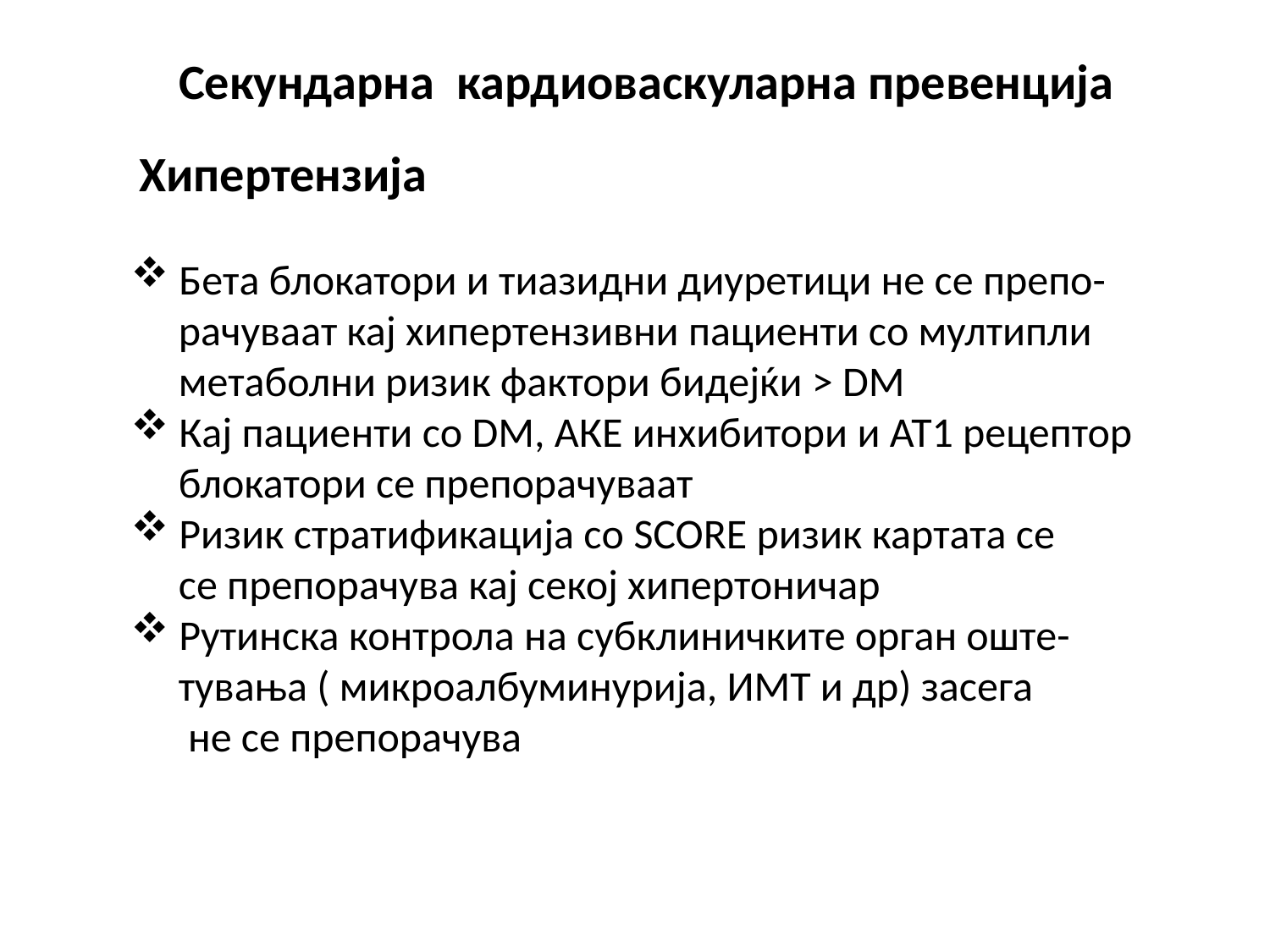

# Секундарна  кардиоваскуларна превенција
Хипертензија
 Бета блокатори и тиазидни диуретици не се препо-
     рачуваат кај хипертензивни пациенти со мултипли
     метаболни ризик фактори бидејќи > DM
 Кај пациенти со DM, АКЕ инхибитори и АТ1 рецептор
     блокатори се препорачуваат
 Ризик стратификација со SCORE ризик картата се
     се препорачува кај секој хипертоничар
 Рутинска контрола на субклиничките орган оште-
     тувања ( микроалбуминурија, ИМТ и др) засега
      не се препорачува